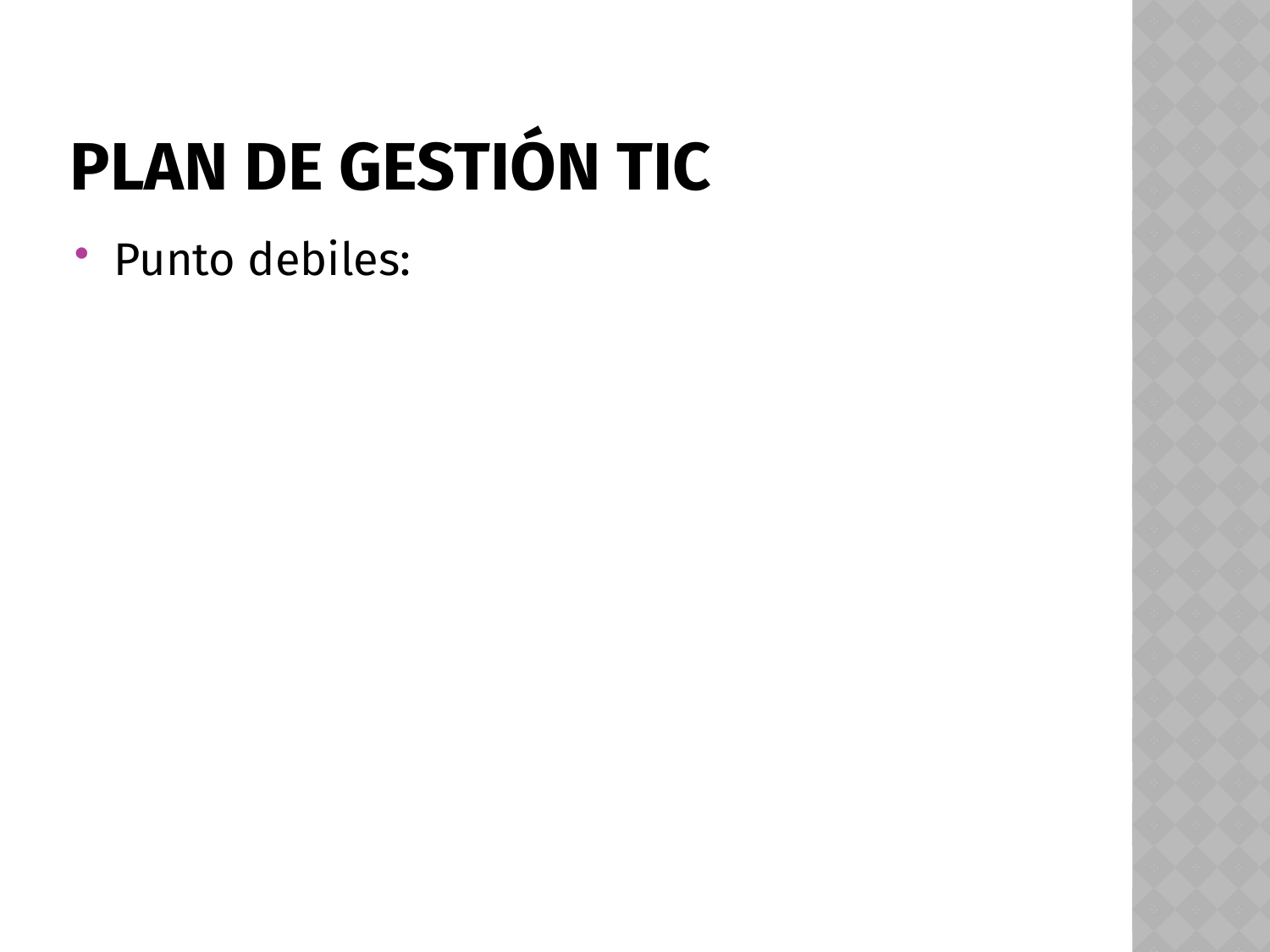

# Plan de Gestión TIC
Punto debiles: